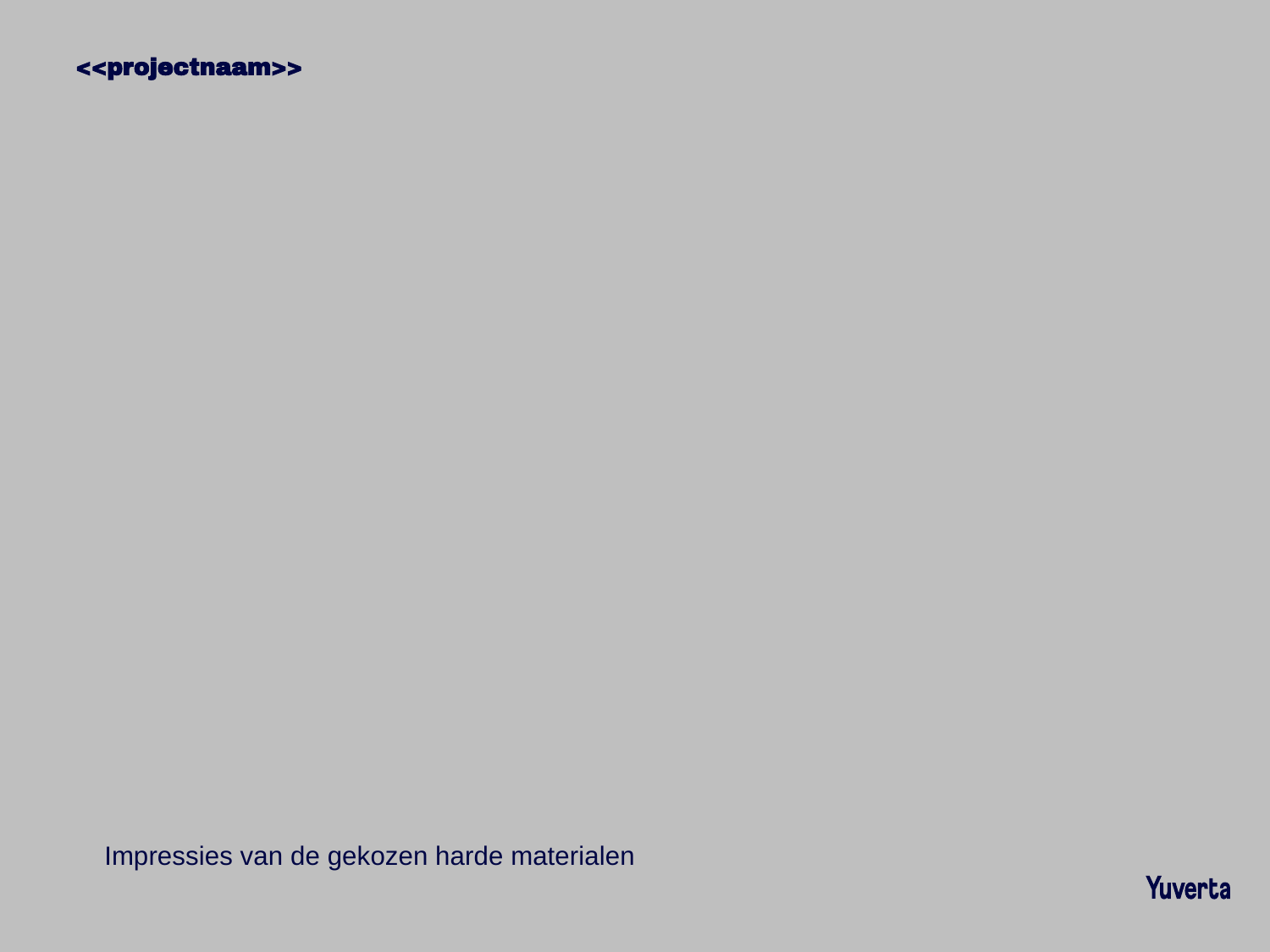

<<projectnaam>>

Impressies van de gekozen harde materialen